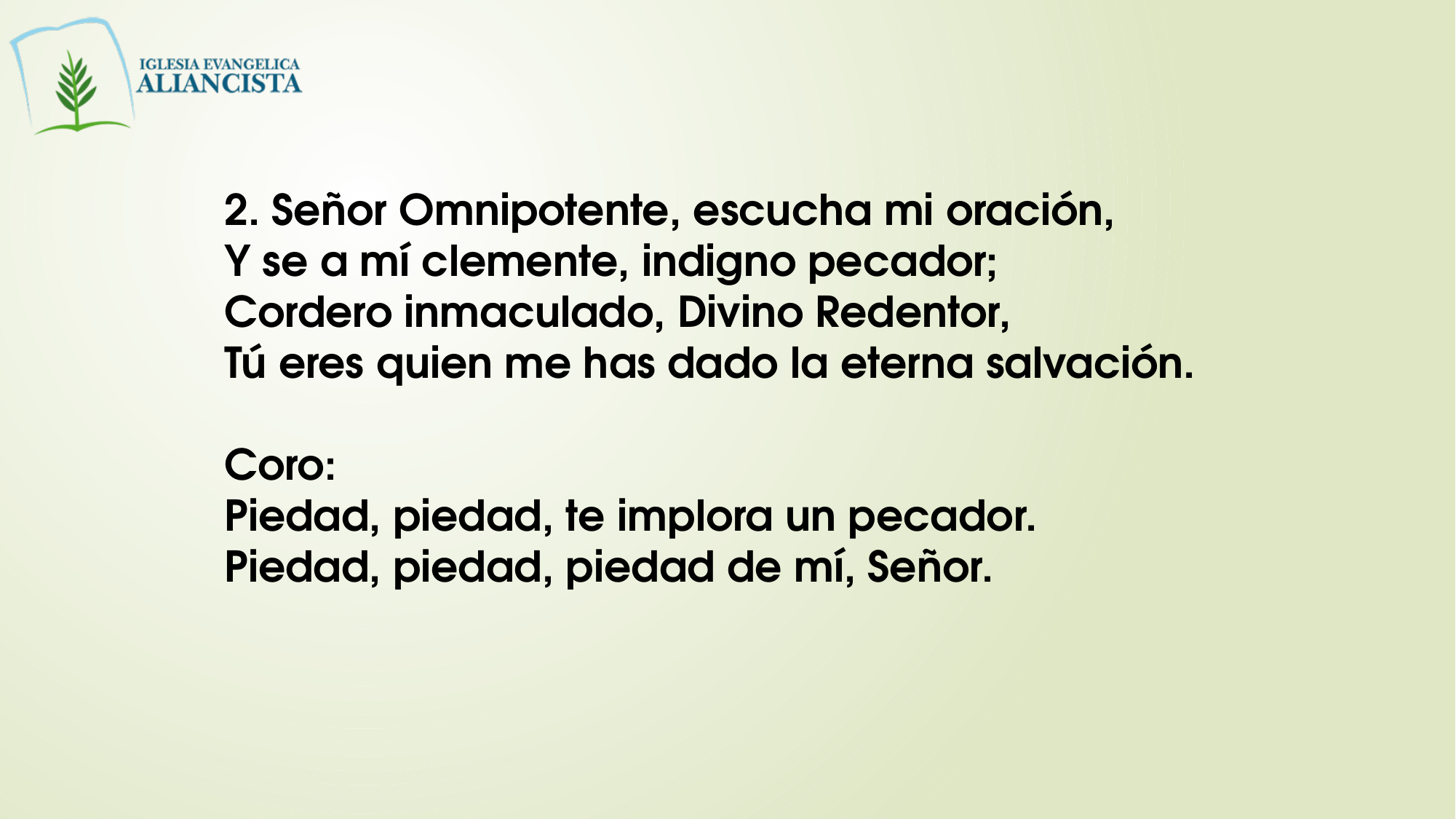

2. Señor Omnipotente, escucha mi oración,
Y se a mí clemente, indigno pecador;
Cordero inmaculado, Divino Redentor,
Tú eres quien me has dado la eterna salvación.

Coro:
Piedad, piedad, te implora un pecador.
Piedad, piedad, piedad de mí, Señor.